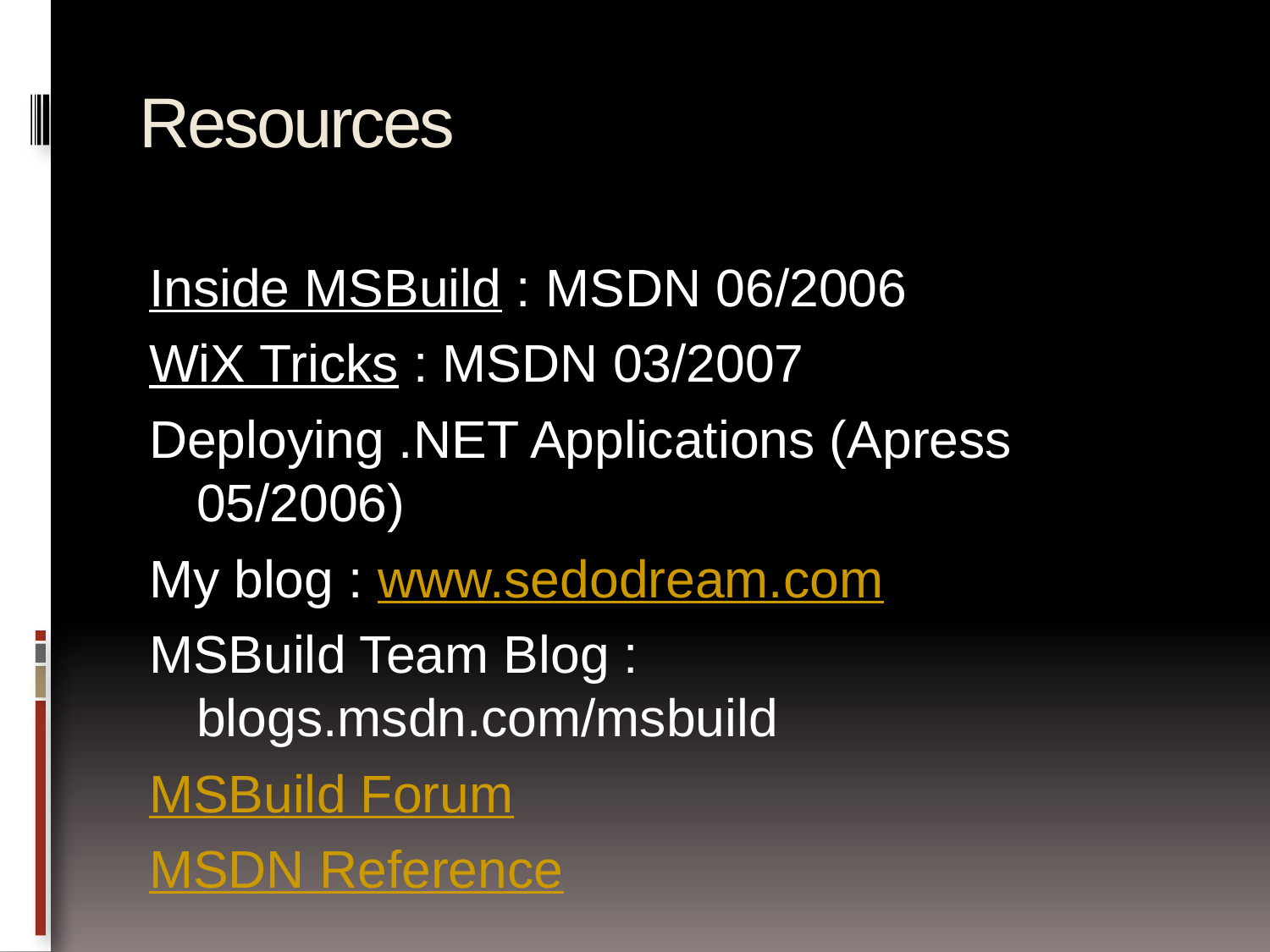

# Resources
Inside MSBuild : MSDN 06/2006
WiX Tricks : MSDN 03/2007
Deploying .NET Applications (Apress 05/2006)
My blog : www.sedodream.com
MSBuild Team Blog : blogs.msdn.com/msbuild
MSBuild Forum
MSDN Reference